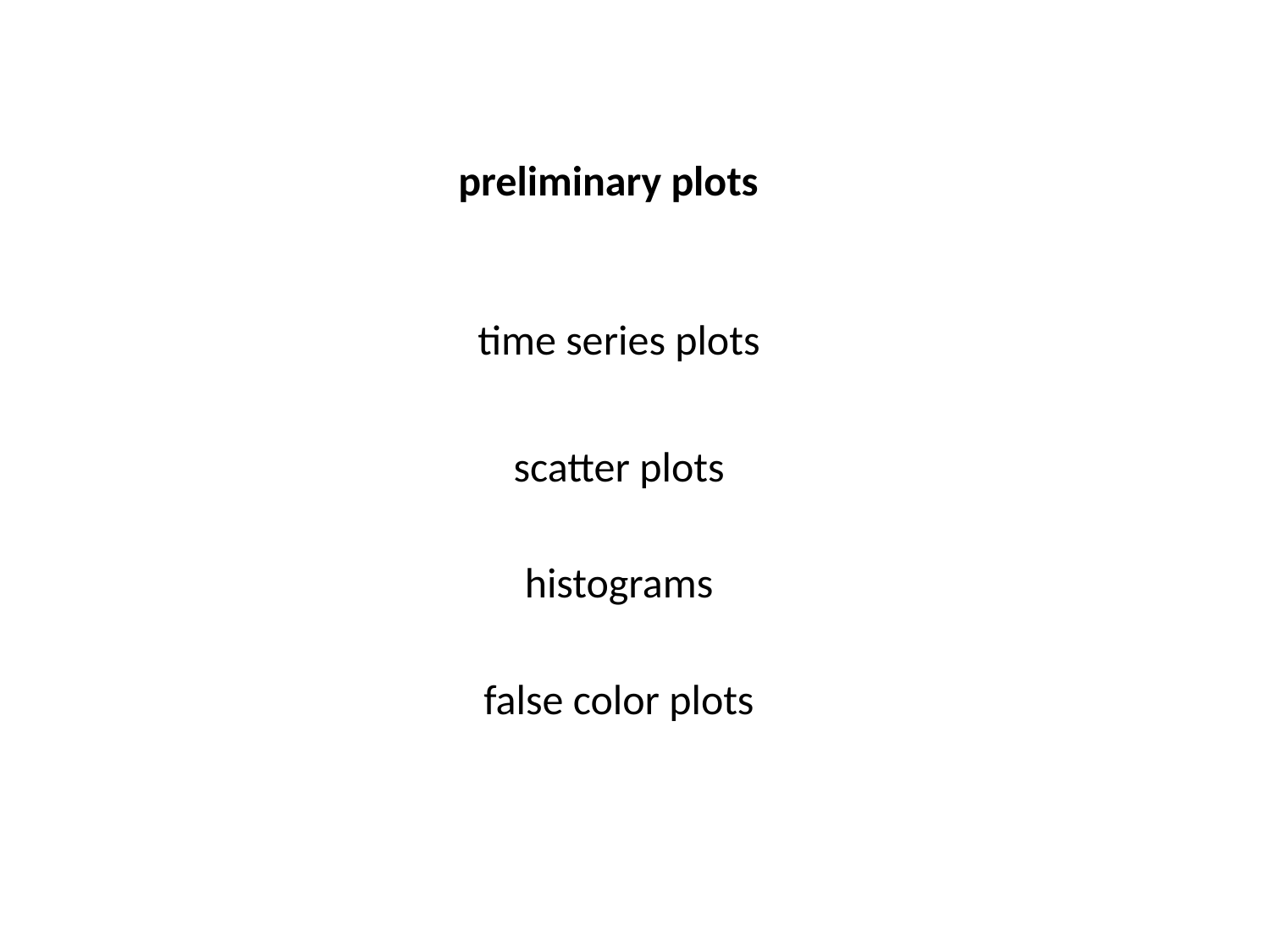

preliminary plots
time series plots
scatter plots
histograms
false color plots